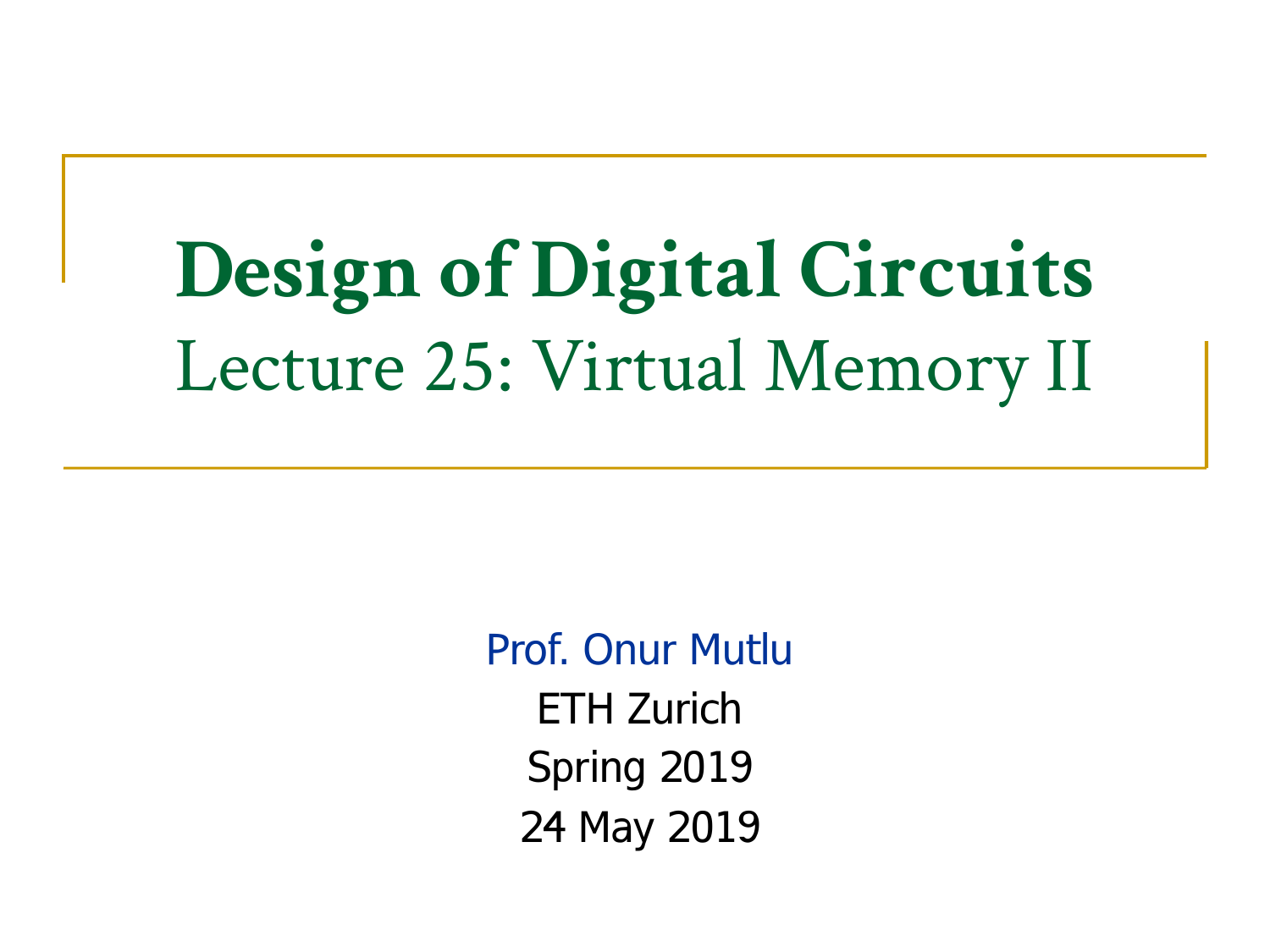

# Design of Digital Circuits Lecture 25: Virtual Memory II

Prof. Onur Mutlu
ETH Zurich
Spring 2019
24 May 2019